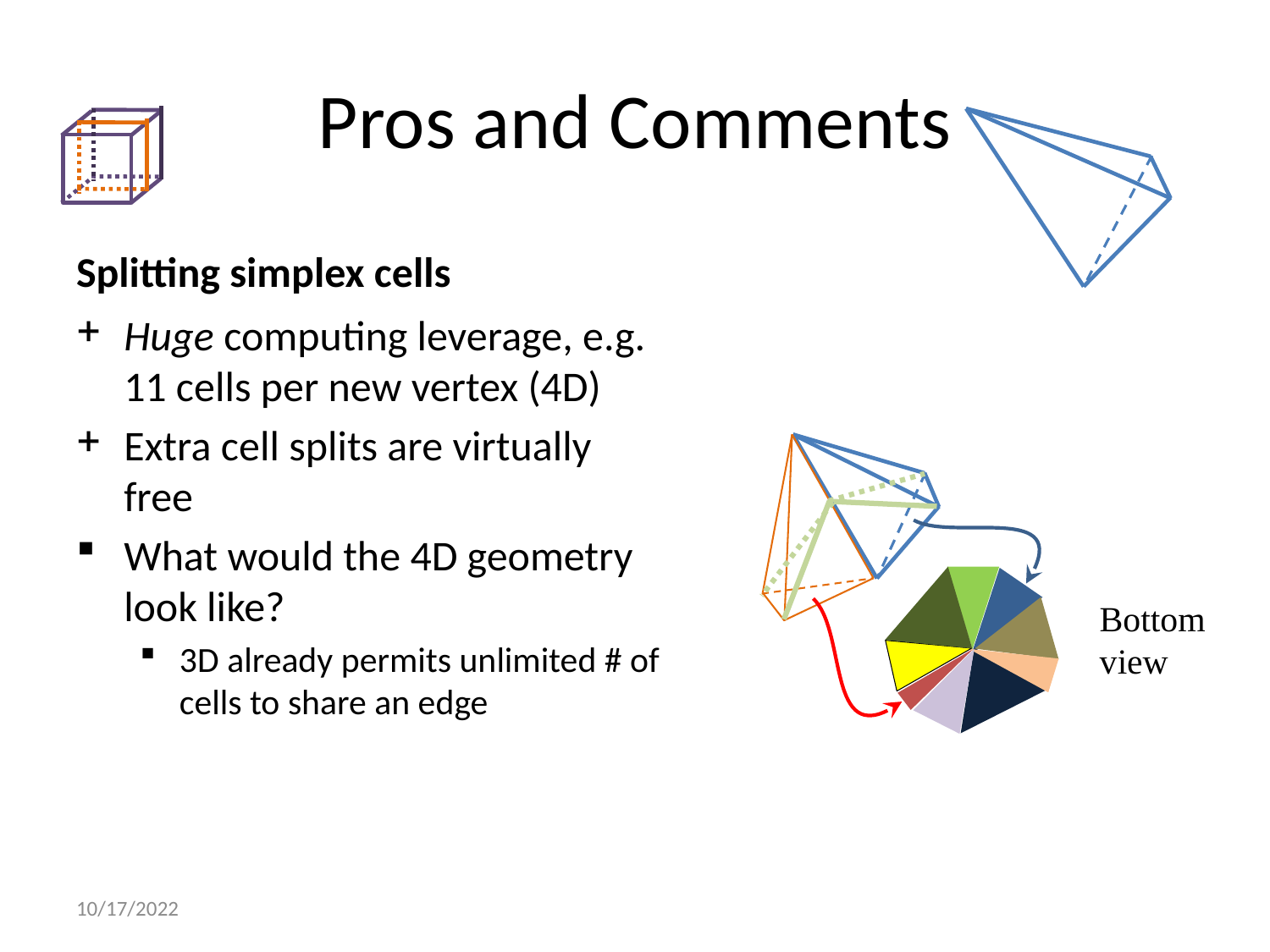

# Pros and Comments

Splitting simplex cells

Huge computing leverage, e.g. 11 cells per new vertex (4D)
Extra cell splits are virtually free
What would the 4D geometry look like?
3D already permits unlimited # of cells to share an edge

Bottom view
10/17/2022